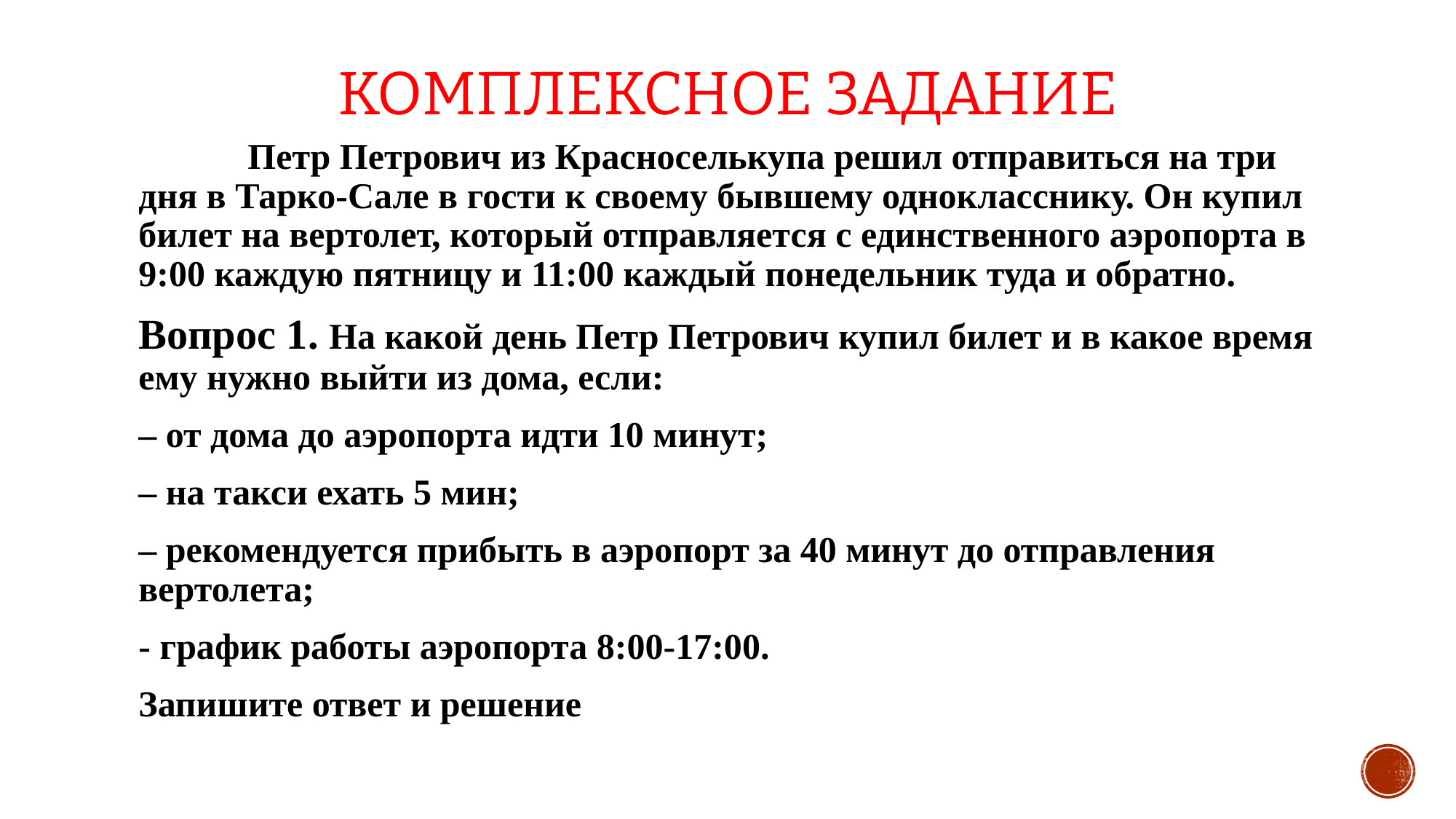

# Комплексное задание
	Петр Петрович из Красноселькупа решил отправиться на три дня в Тарко-Сале в гости к своему бывшему однокласснику. Он купил билет на вертолет, который отправляется с единственного аэропорта в 9:00 каждую пятницу и 11:00 каждый понедельник туда и обратно.
Вопрос 1. На какой день Петр Петрович купил билет и в какое время ему нужно выйти из дома, если:
– от дома до аэропорта идти 10 минут;
– на такси ехать 5 мин;
– рекомендуется прибыть в аэропорт за 40 минут до отправления вертолета;
- график работы аэропорта 8:00-17:00.
Запишите ответ и решение